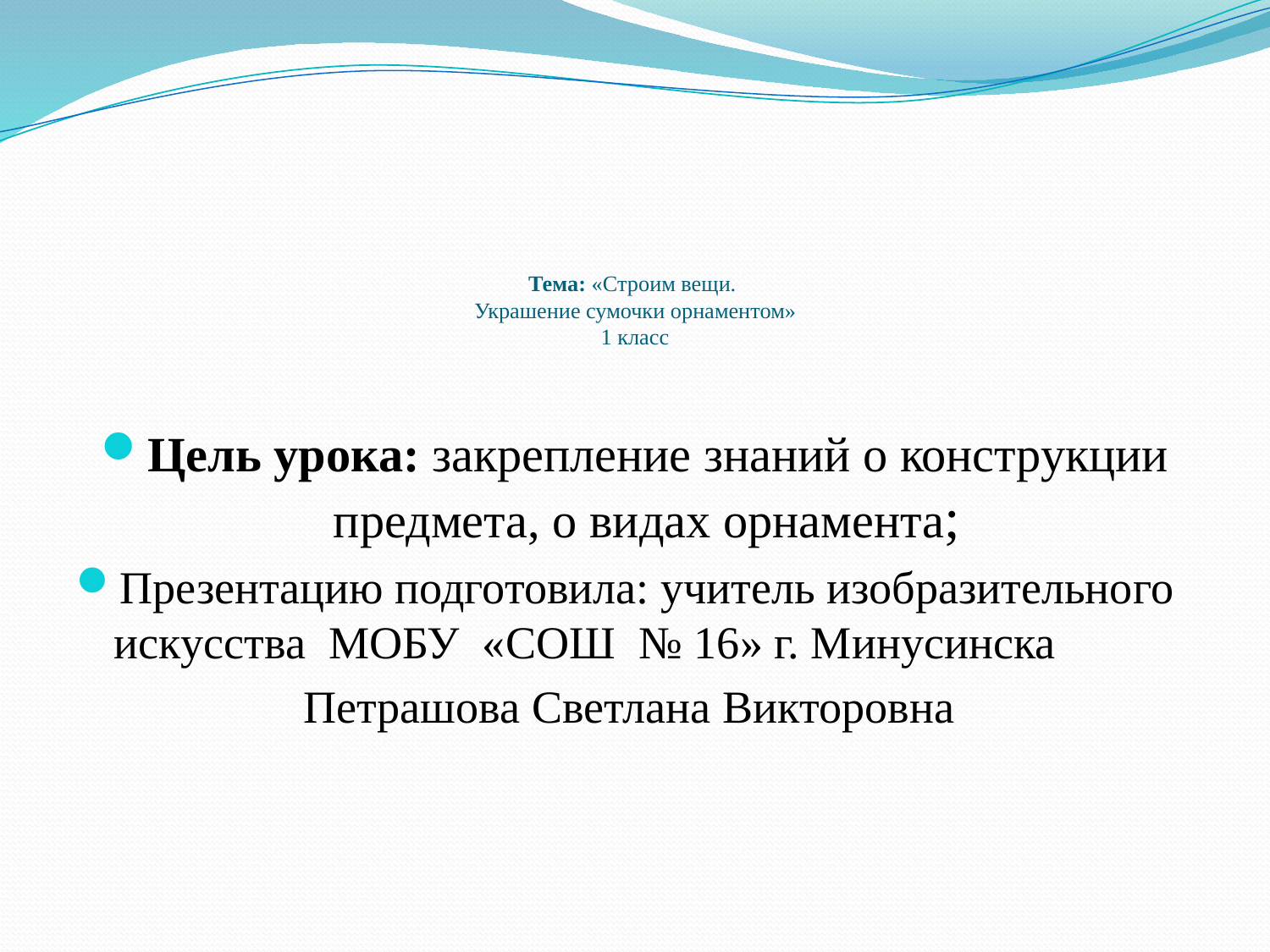

# Тема: «Строим вещи. Украшение сумочки орнаментом» 1 класс
Цель урока: закрепление знаний о конструкции предмета, о видах орнамента;
Презентацию подготовила: учитель изобразительного искусства  МОБУ  «СОШ  № 16» г. Минусинска
Петрашова Светлана Викторовна